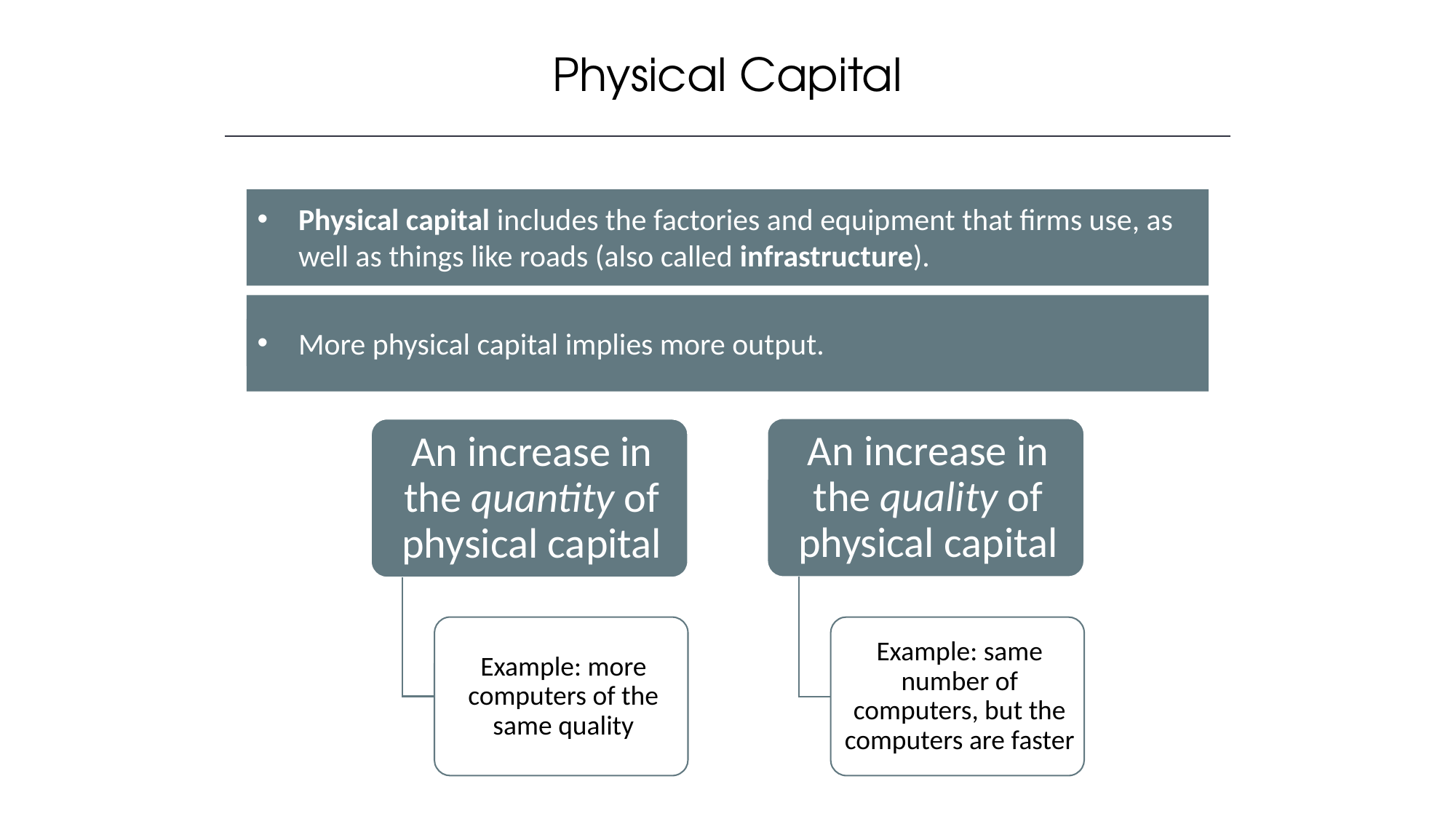

Physical Capital
HAWKES LEARNING

Physical capital includes the factories and equipment that firms use, as well as things like roads (also called infrastructure).

More physical capital implies more output.
An increase in the quantity of physical capital
Example: more computers of the same quality
An increase in the quality of physical capital
Example: same number of computers, but the computers are faster